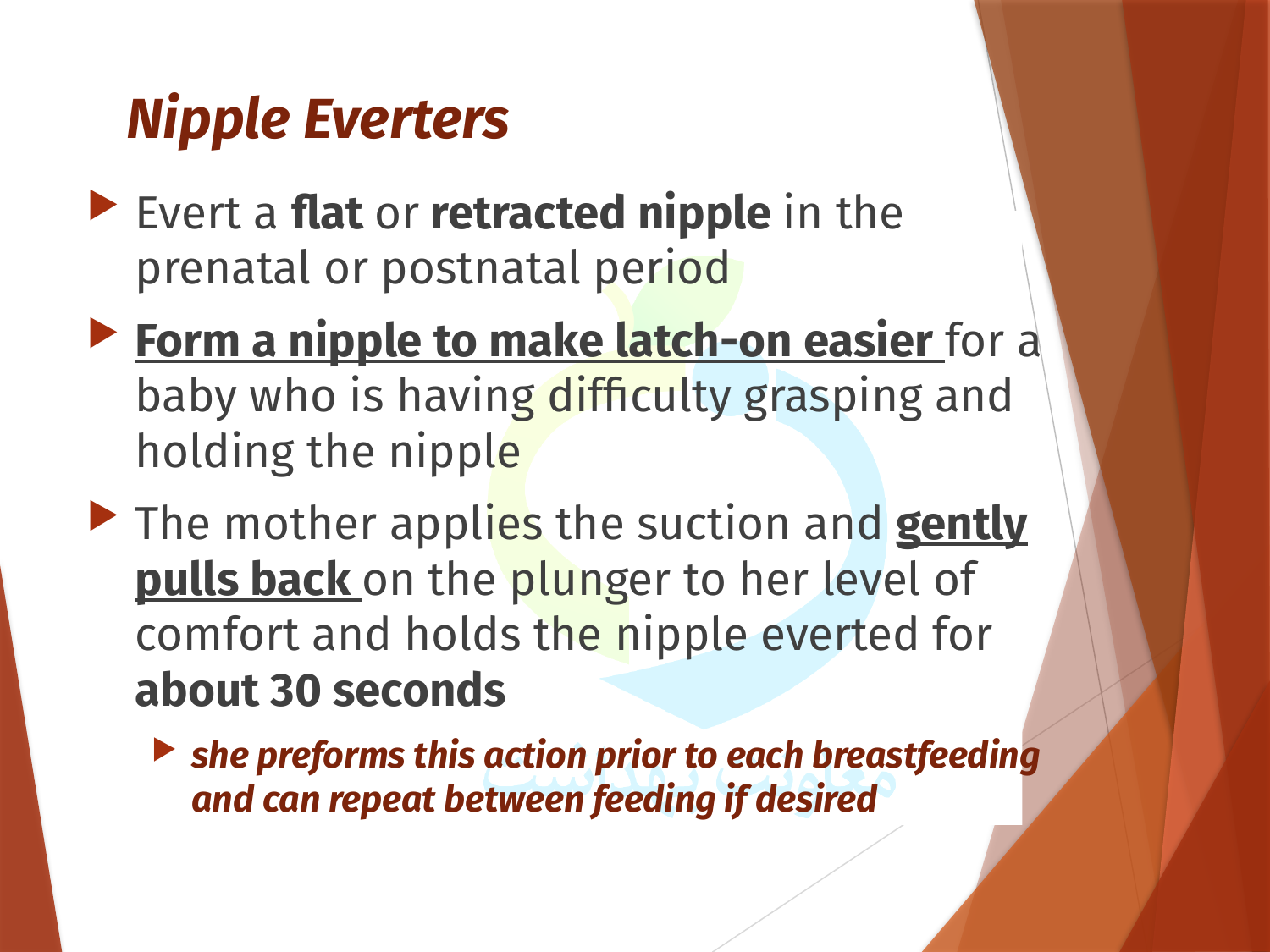

Nipple Everters
Evert a flat or retracted nipple in the prenatal or postnatal period
Form a nipple to make latch-on easier for a baby who is having difficulty grasping and holding the nipple
The mother applies the suction and gently pulls back on the plunger to her level of comfort and holds the nipple everted for about 30 seconds
she preforms this action prior to each breastfeeding and can repeat between feeding if desired